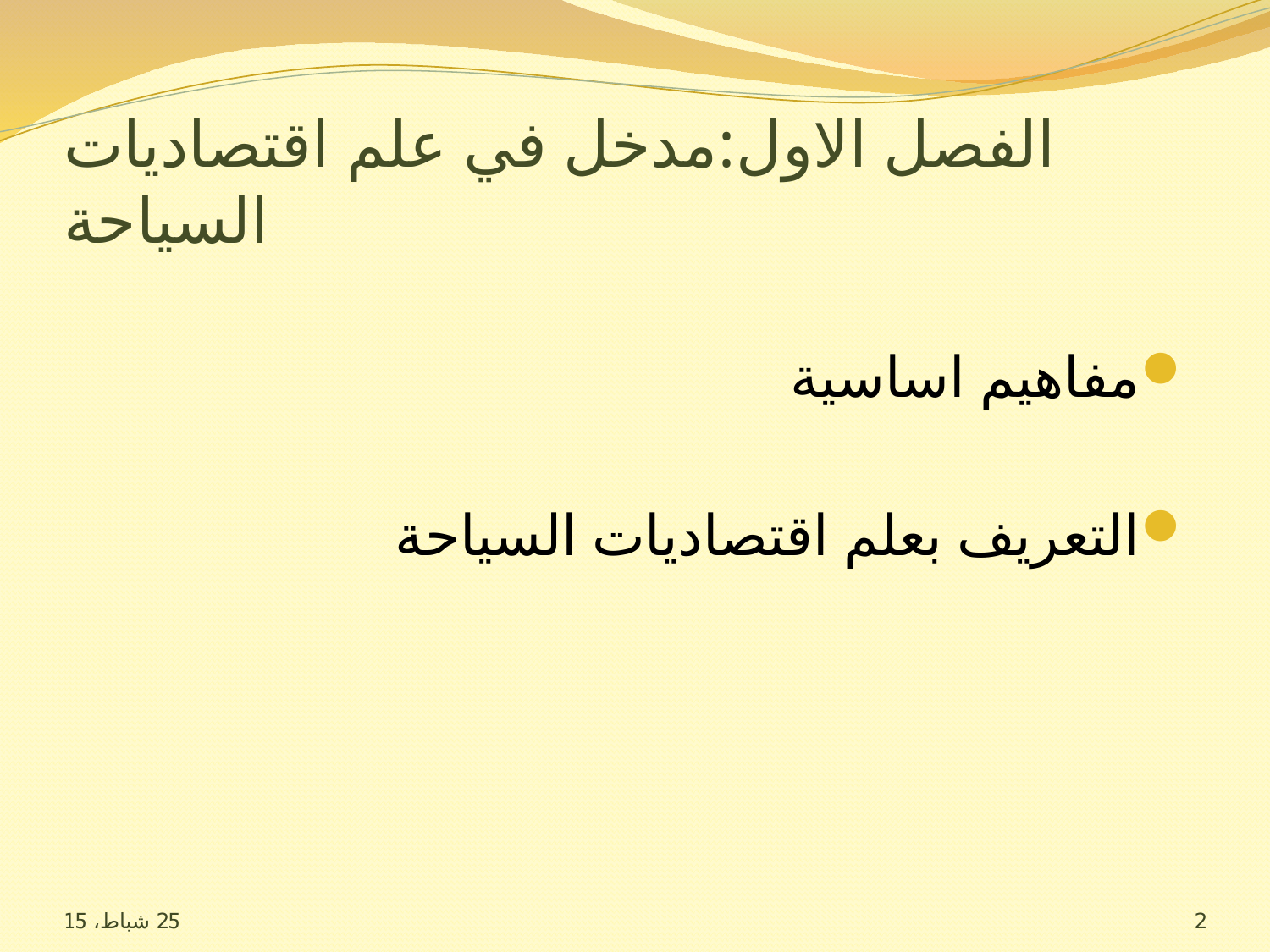

# الفصل الاول:مدخل في علم اقتصاديات السياحة

مفاهيم اساسية

التعريف بعلم اقتصاديات السياحة

25 شباط، 15
2